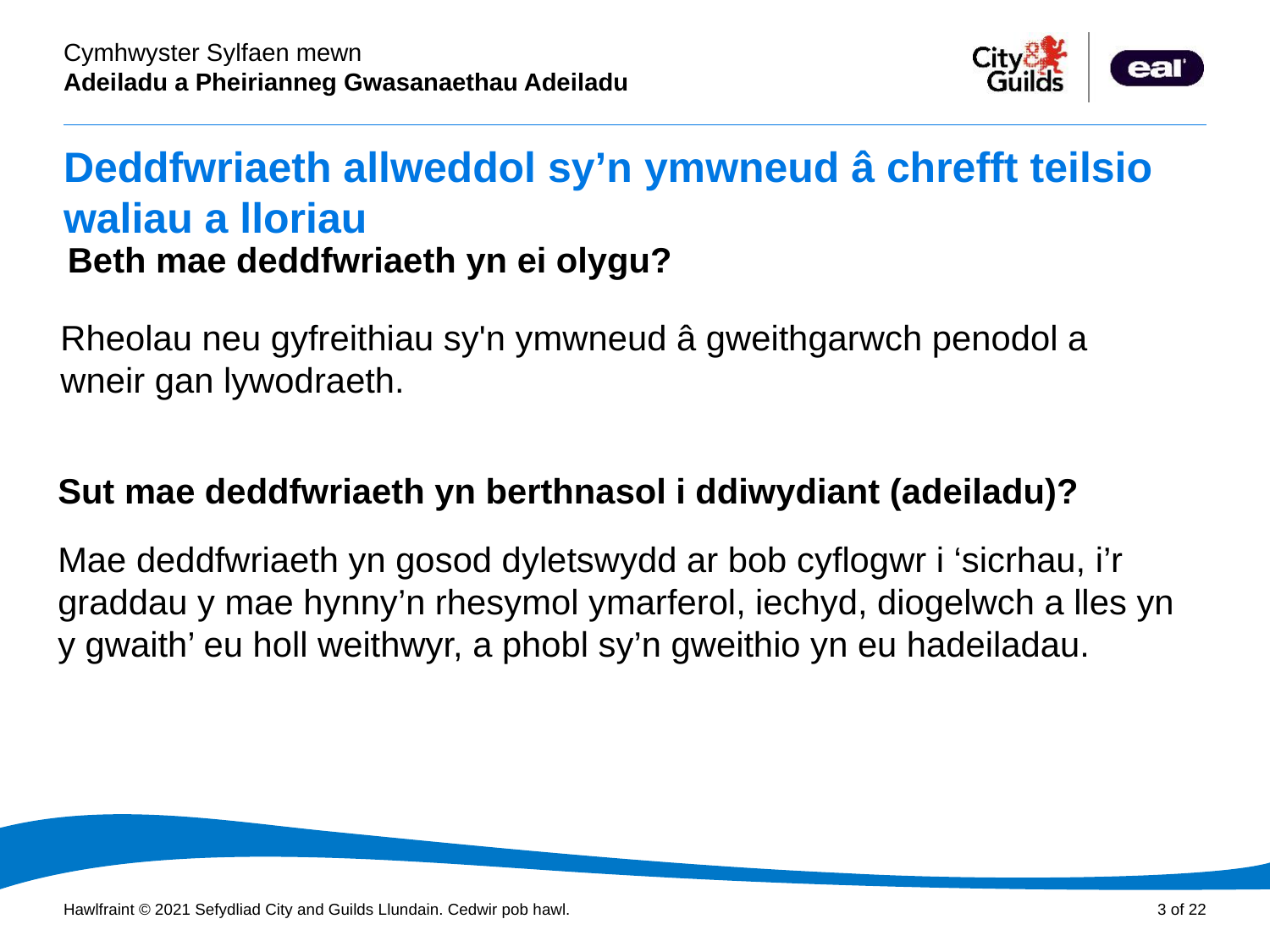

# Deddfwriaeth allweddol sy’n ymwneud â chrefft teilsio waliau a lloriau
Beth mae deddfwriaeth yn ei olygu?
Rheolau neu gyfreithiau sy'n ymwneud â gweithgarwch penodol a wneir gan lywodraeth.
Sut mae deddfwriaeth yn berthnasol i ddiwydiant (adeiladu)?
Mae deddfwriaeth yn gosod dyletswydd ar bob cyflogwr i ‘sicrhau, i’r graddau y mae hynny’n rhesymol ymarferol, iechyd, diogelwch a lles yn y gwaith’ eu holl weithwyr, a phobl sy’n gweithio yn eu hadeiladau.